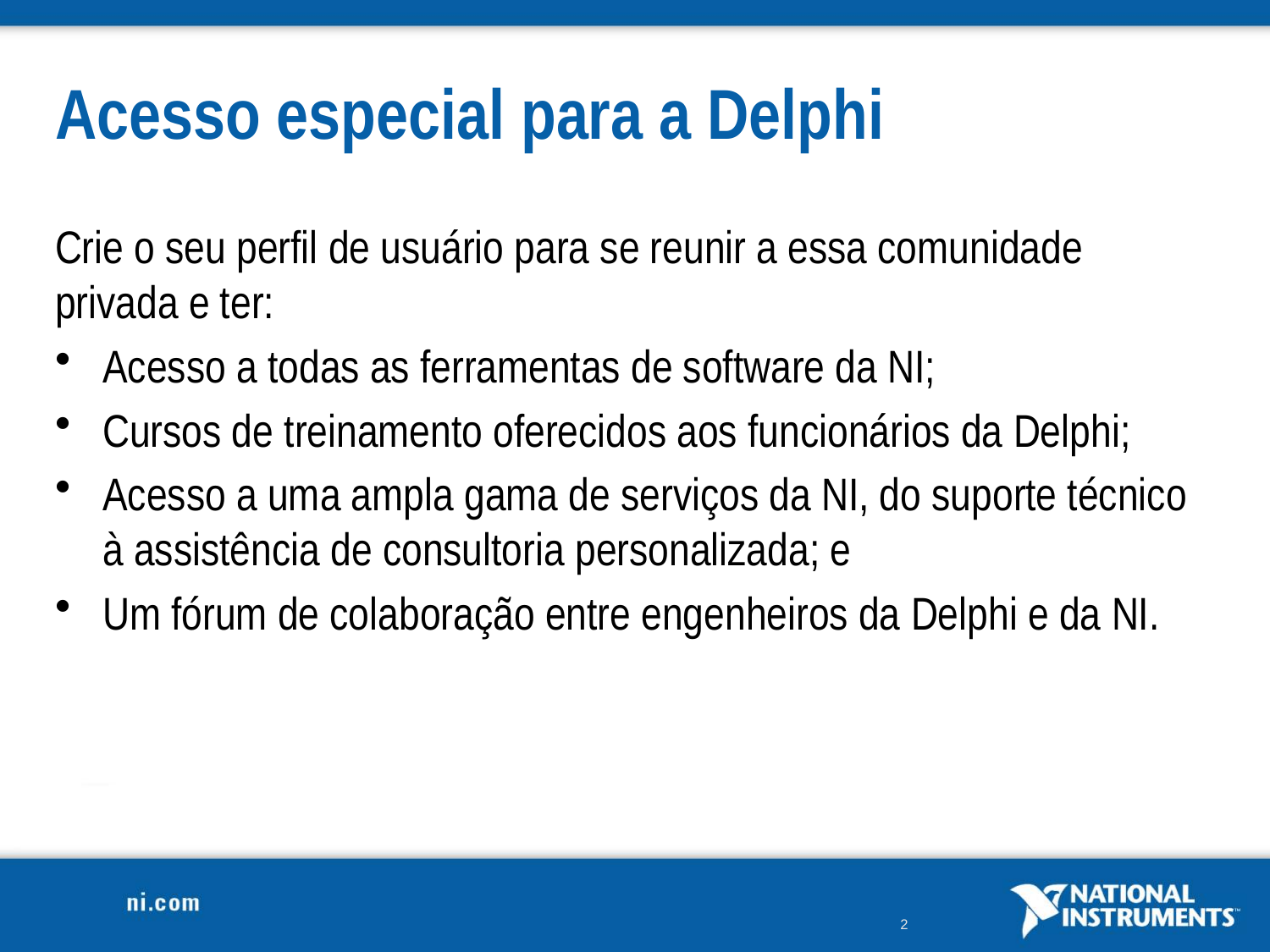

# Acesso especial para a Delphi
Crie o seu perfil de usuário para se reunir a essa comunidade privada e ter:
Acesso a todas as ferramentas de software da NI;
Cursos de treinamento oferecidos aos funcionários da Delphi;
Acesso a uma ampla gama de serviços da NI, do suporte técnico à assistência de consultoria personalizada; e
Um fórum de colaboração entre engenheiros da Delphi e da NI.